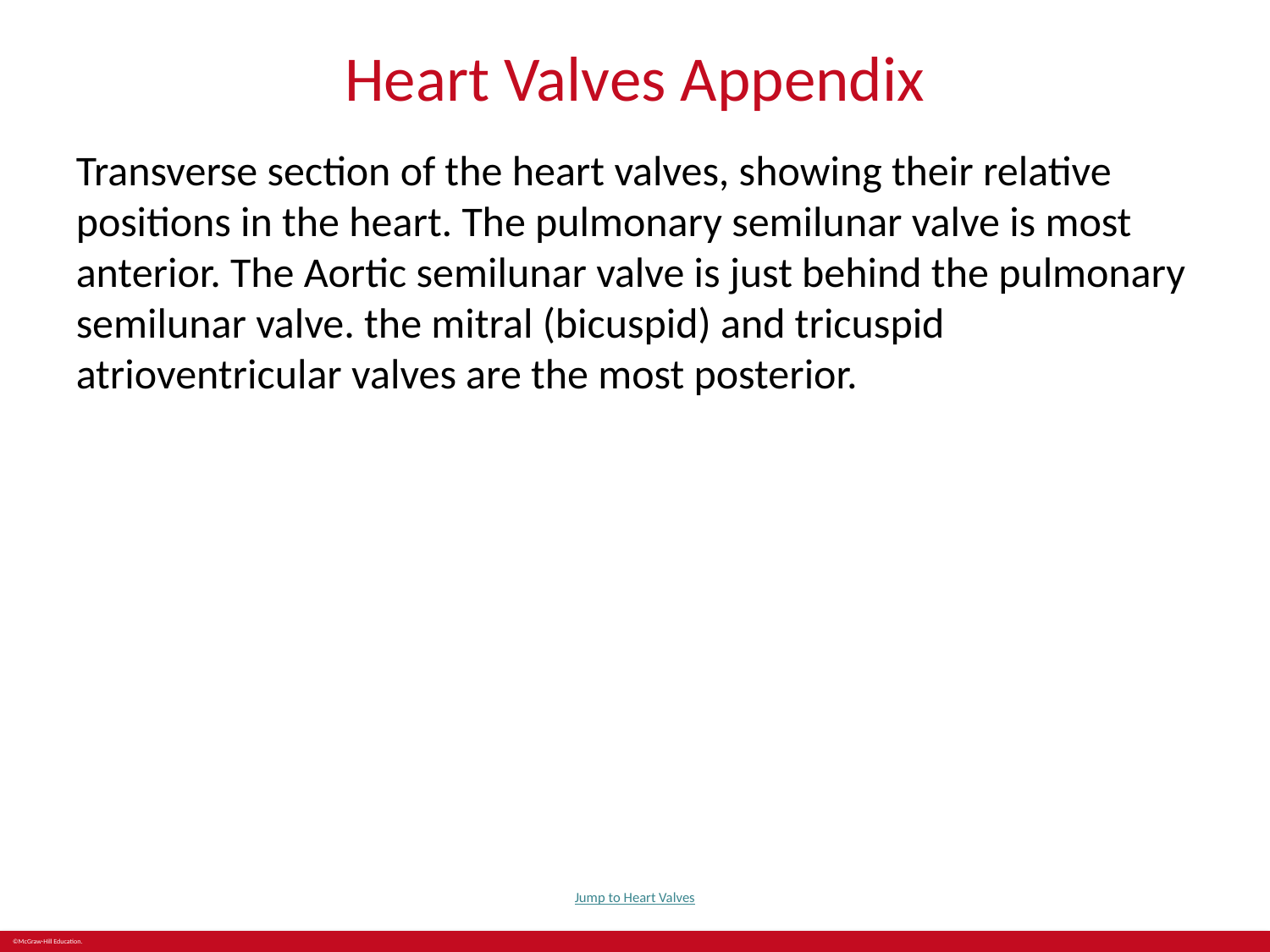

# Heart Valves Appendix
Transverse section of the heart valves, showing their relative positions in the heart. The pulmonary semilunar valve is most anterior. The Aortic semilunar valve is just behind the pulmonary semilunar valve. the mitral (bicuspid) and tricuspid atrioventricular valves are the most posterior.
Jump to Heart Valves